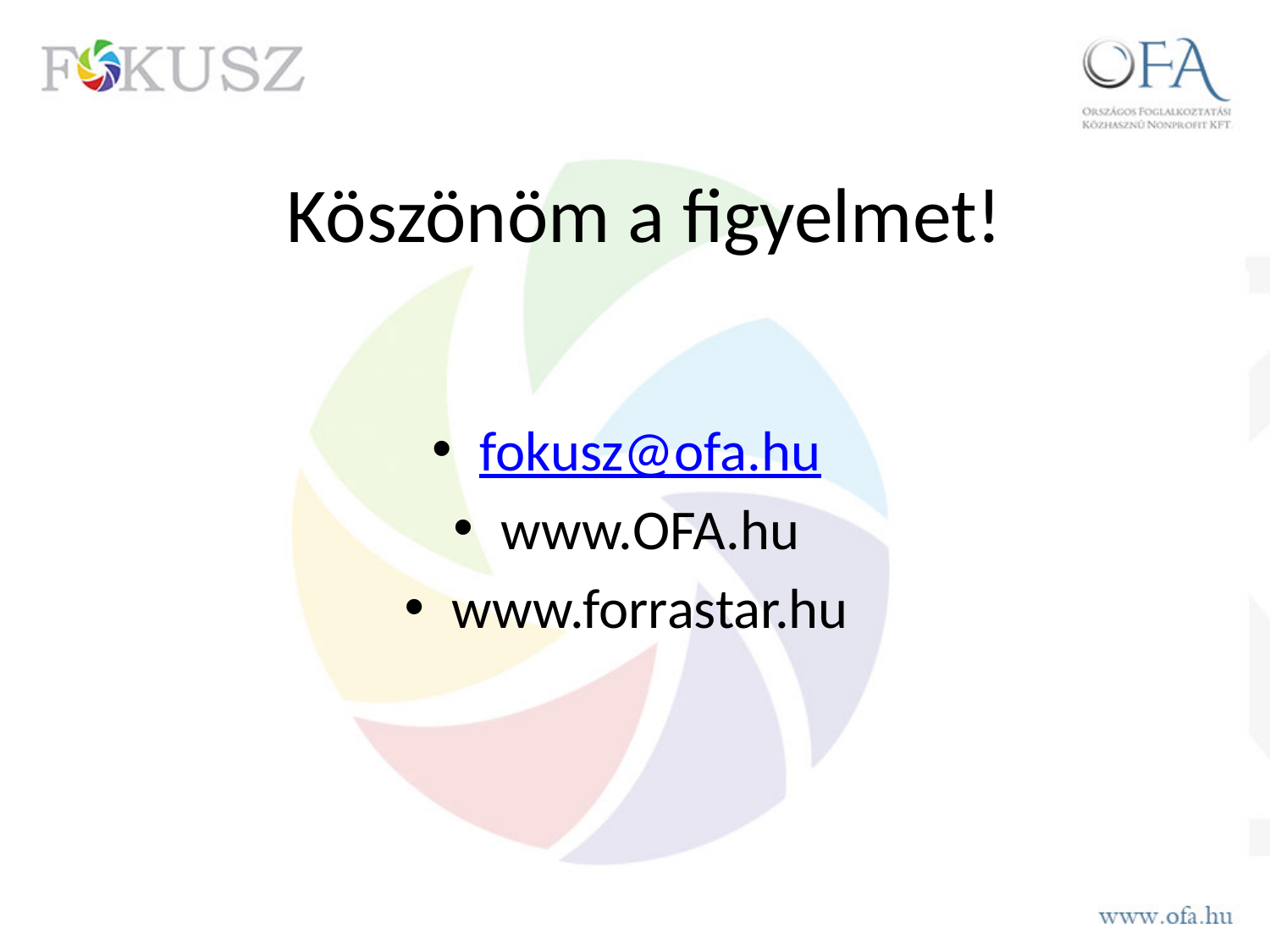

# Köszönöm a figyelmet!
fokusz@ofa.hu
www.OFA.hu
www.forrastar.hu